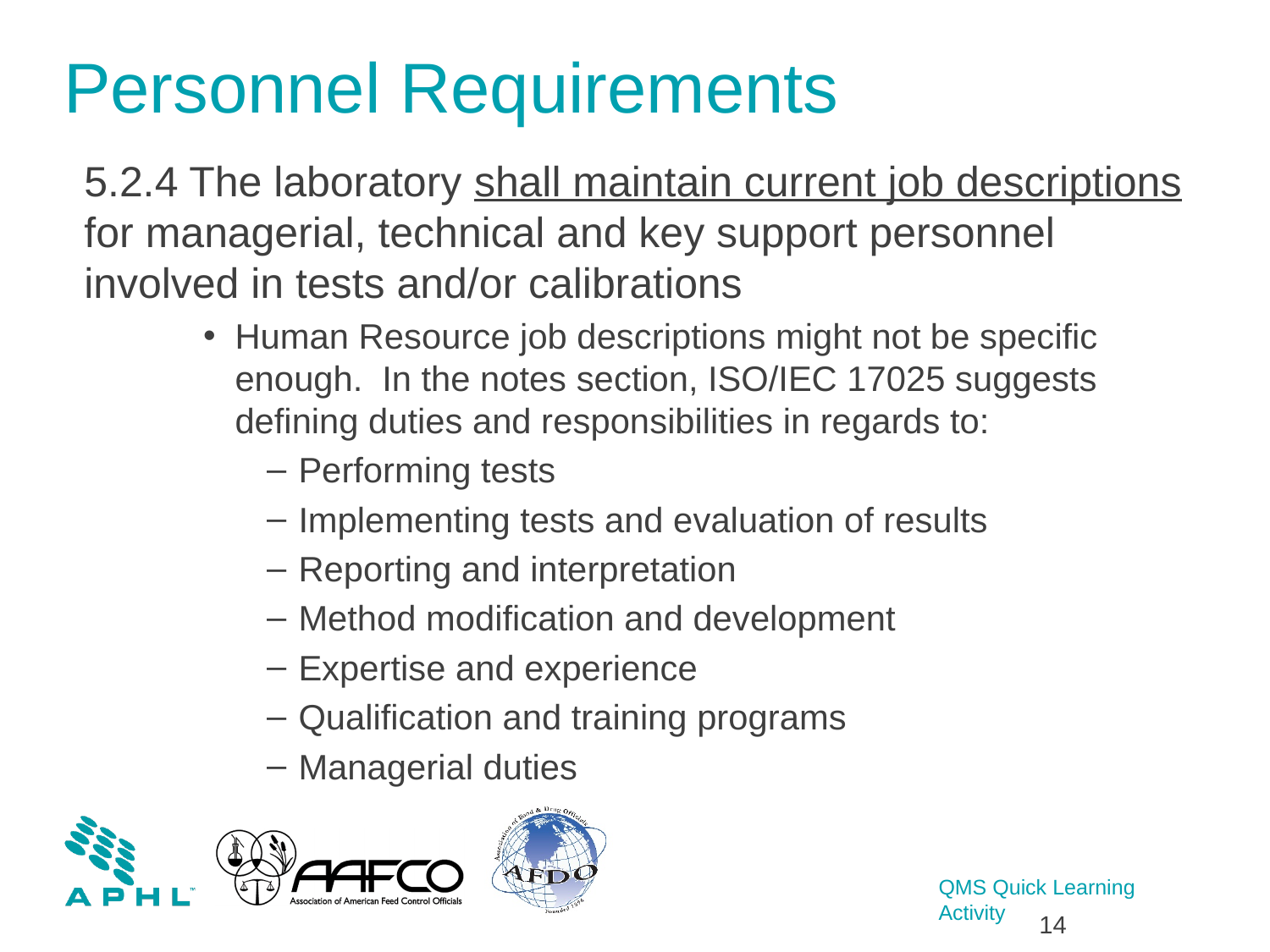

# Personnel Requirements
5.2.4 The laboratory shall maintain current job descriptions for managerial, technical and key support personnel involved in tests and/or calibrations
Human Resource job descriptions might not be specific enough.  In the notes section, ISO/IEC 17025 suggests defining duties and responsibilities in regards to:
Performing tests
Implementing tests and evaluation of results
Reporting and interpretation
Method modification and development
Expertise and experience
Qualification and training programs
Managerial duties